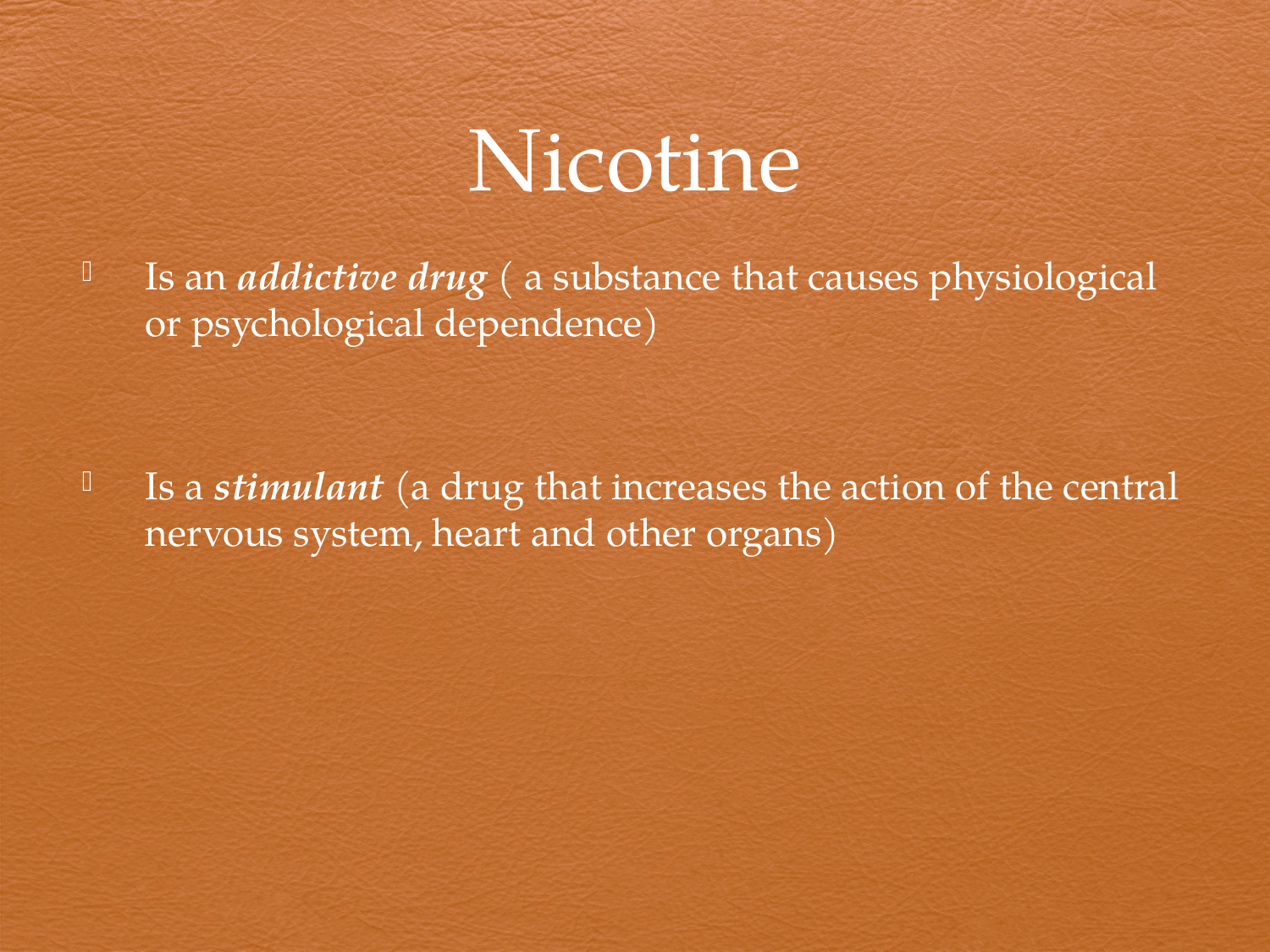

Nicotine
Is an addictive drug ( a substance that causes physiological or psychological dependence)

Is a stimulant (a drug that increases the action of the central nervous system, heart and other organs)